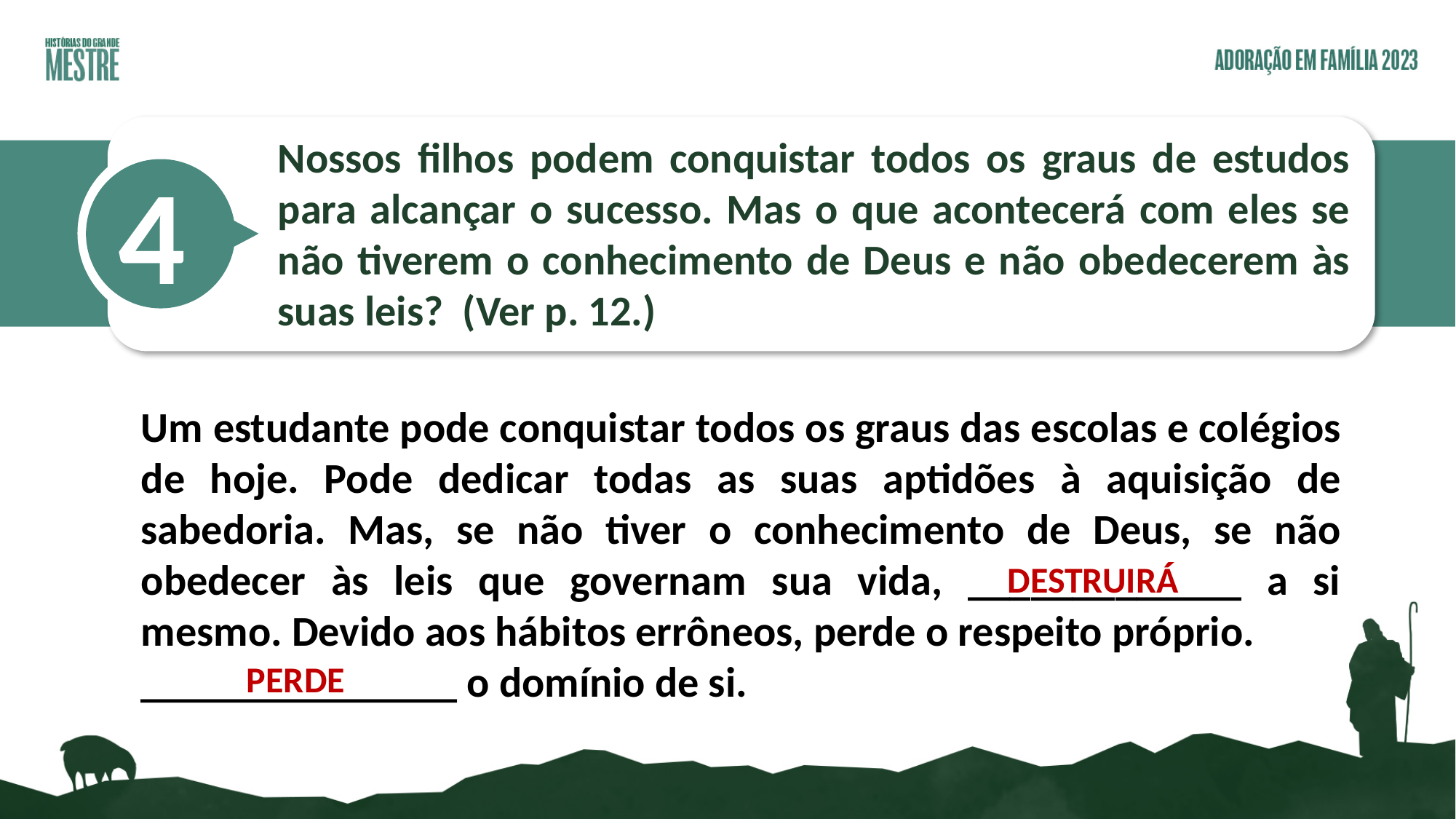

Nossos filhos podem conquistar todos os graus de estudos para alcançar o sucesso. Mas o que acontecerá com eles se não tiverem o conhecimento de Deus e não obedecerem às suas leis?  (Ver p. 12.)
4
Um estudante pode conquistar todos os graus das escolas e colégios de hoje. Pode dedicar todas as suas aptidões à aquisição de sabedoria. Mas, se não tiver o conhecimento de Deus, se não obedecer às leis que governam sua vida, _____________ a si mesmo. Devido aos hábitos errôneos, perde o respeito próprio.
_______________ o domínio de si.
DESTRUIRÁ
PERDE